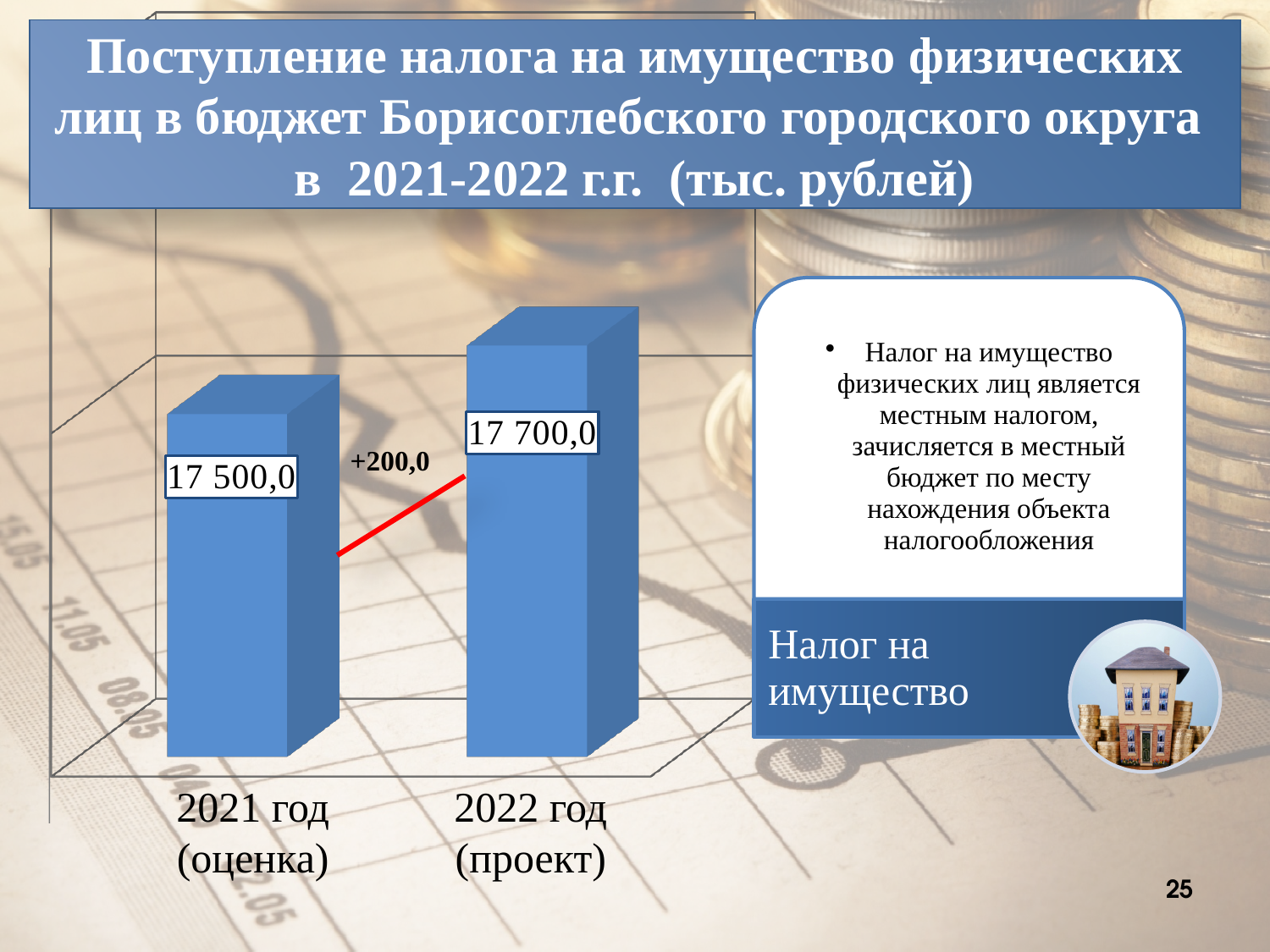

[unsupported chart]

Поступление налога на имущество физических лиц в бюджет Борисоглебского городского округа
в  2021-2022 г.г.  (тыс. рублей)
Налог на имущество
Налог на имущество физических лиц является местным налогом, зачисляется в местный бюджет по месту нахождения объекта налогообложения
+200,0
2021 год (оценка)
2022 год (проект)
25